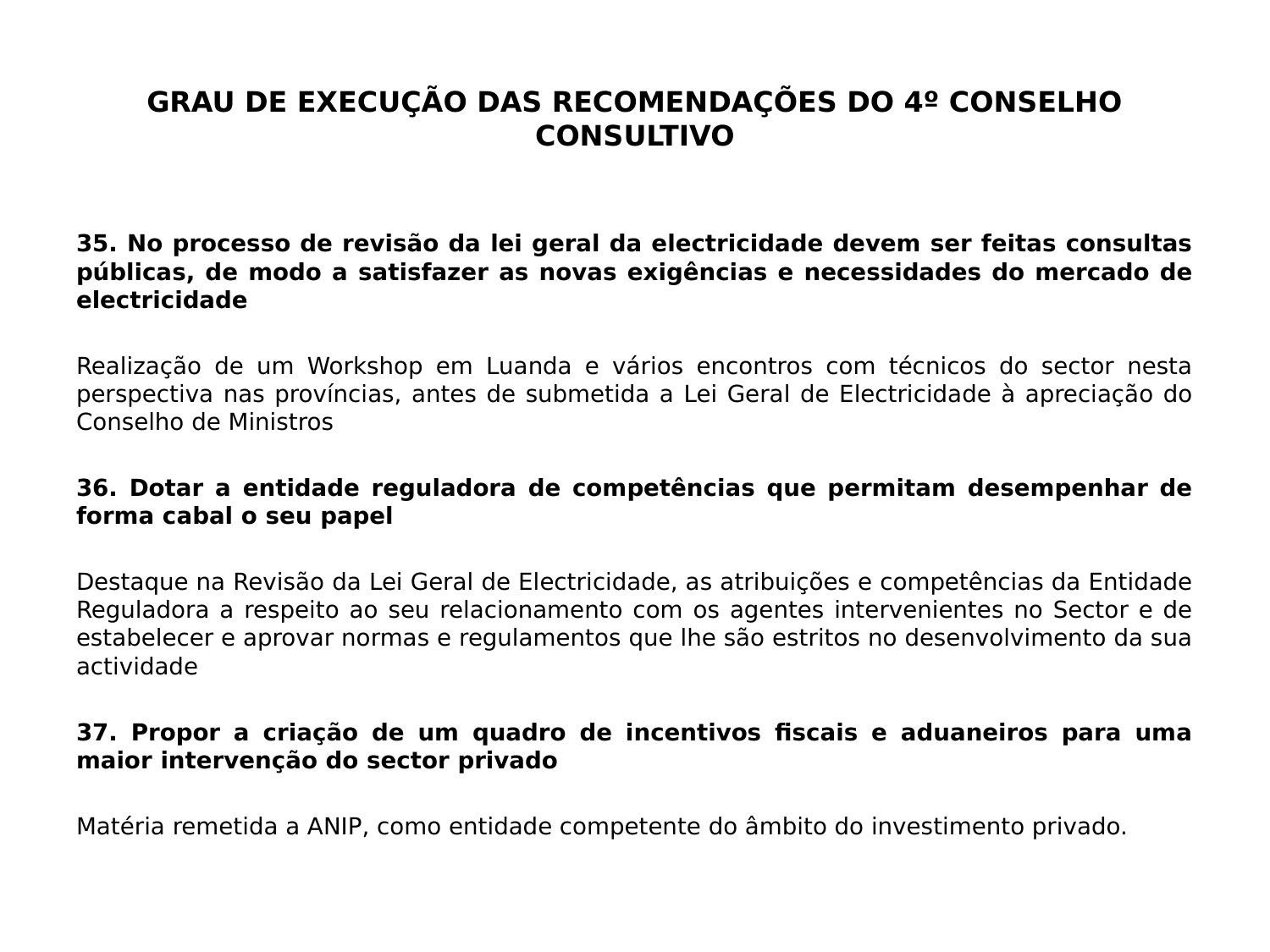

# GRAU DE EXECUÇÃO DAS RECOMENDAÇÕES DO 4º CONSELHO CONSULTIVO
35. No processo de revisão da lei geral da electricidade devem ser feitas consultas públicas, de modo a satisfazer as novas exigências e necessidades do mercado de electricidade

Realização de um Workshop em Luanda e vários encontros com técnicos do sector nesta perspectiva nas províncias, antes de submetida a Lei Geral de Electricidade à apreciação do Conselho de Ministros

36. Dotar a entidade reguladora de competências que permitam desempenhar de forma cabal o seu papel

Destaque na Revisão da Lei Geral de Electricidade, as atribuições e competências da Entidade Reguladora a respeito ao seu relacionamento com os agentes intervenientes no Sector e de estabelecer e aprovar normas e regulamentos que lhe são estritos no desenvolvimento da sua actividade

37. Propor a criação de um quadro de incentivos fiscais e aduaneiros para uma maior intervenção do sector privado

Matéria remetida a ANIP, como entidade competente do âmbito do investimento privado.